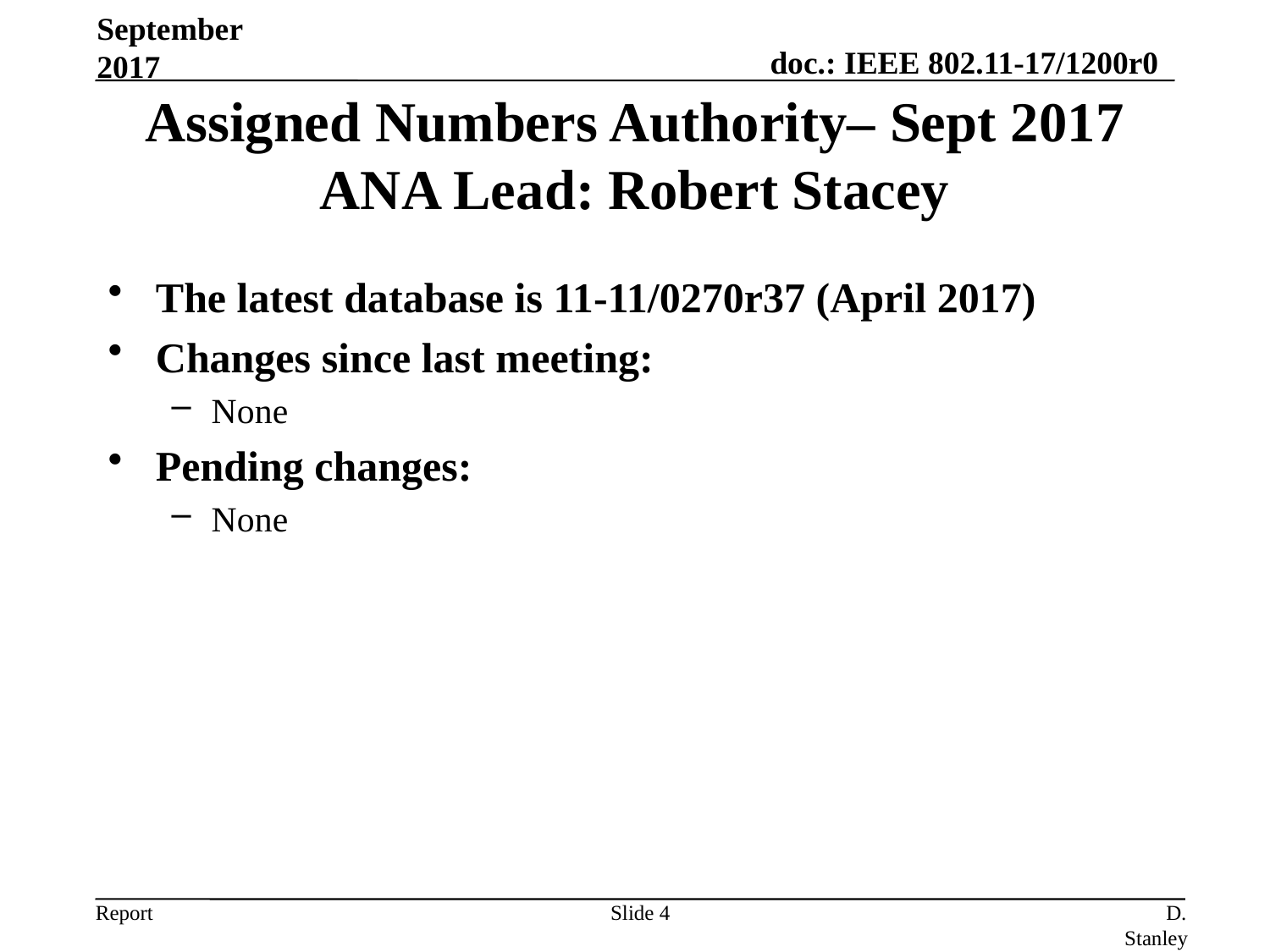

September 2017
# Assigned Numbers Authority– Sept 2017 ANA Lead: Robert Stacey
The latest database is 11-11/0270r37 (April 2017)
Changes since last meeting:
None
Pending changes:
None

Slide 4
D. Stanley, HP Enterprise